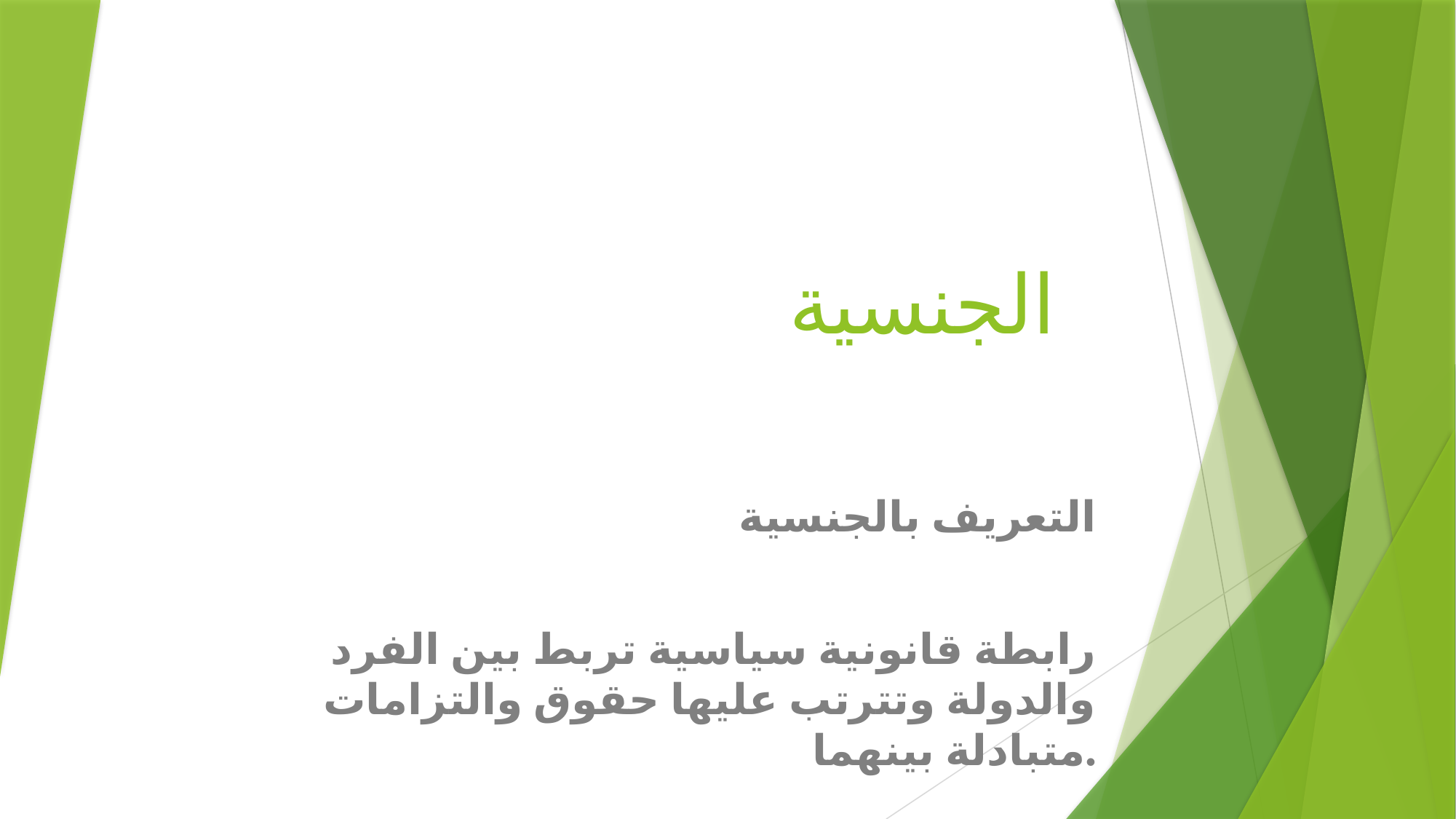

# الجنسية
التعريف بالجنسية

رابطة قانونية سياسية تربط بين الفرد والدولة وتترتب عليها حقوق والتزامات متبادلة بينهما.